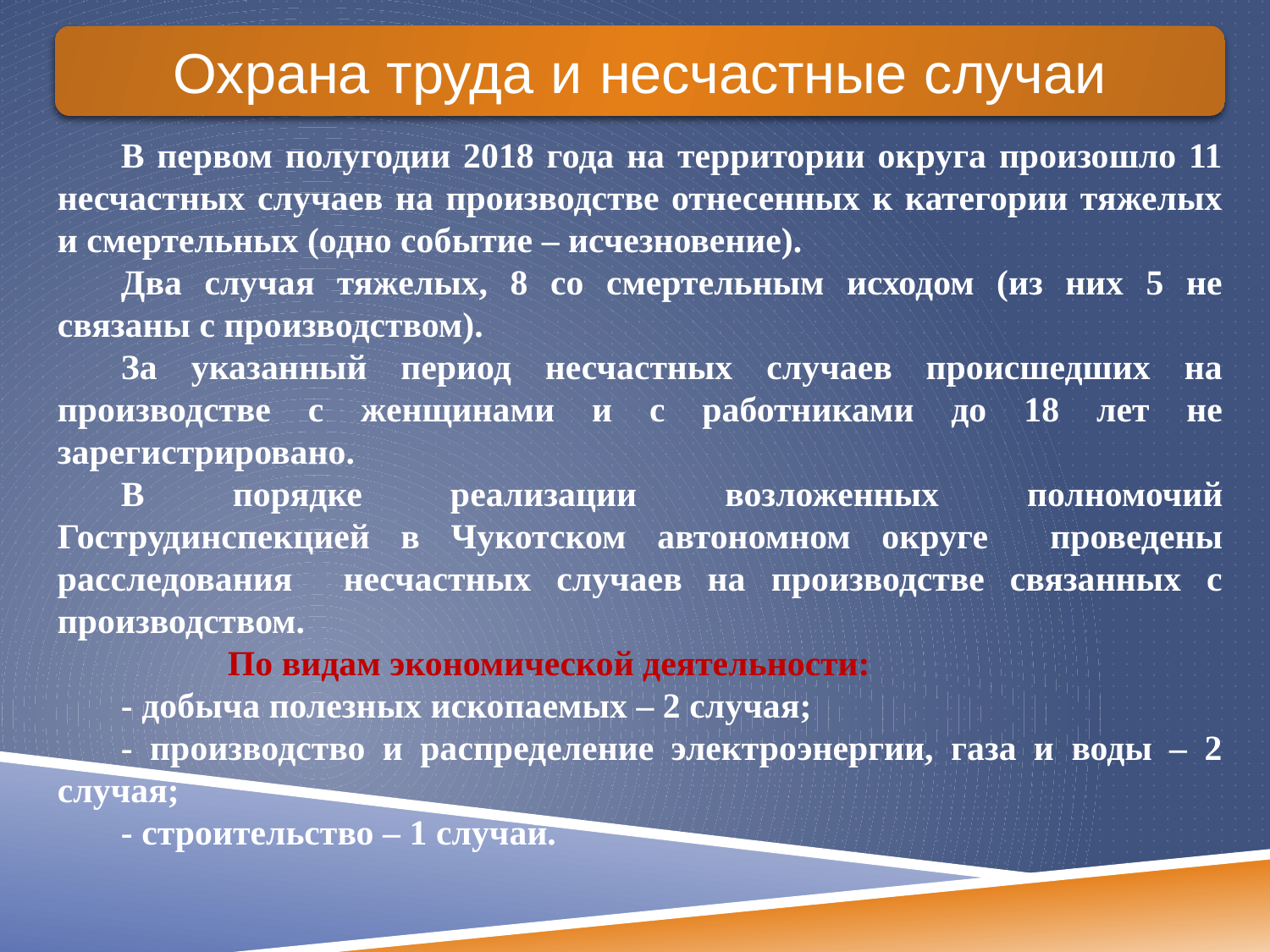

Охрана труда и несчастные случаи
В первом полугодии 2018 года на территории округа произошло 11 несчастных случаев на производстве отнесенных к категории тяжелых и смертельных (одно событие – исчезновение).
Два случая тяжелых, 8 со смертельным исходом (из них 5 не связаны с производством).
За указанный период несчастных случаев происшедших на производстве с женщинами и с работниками до 18 лет не зарегистрировано.
В порядке реализации возложенных полномочий Гострудинспекцией в Чукотском автономном округе  проведены расследования  несчастных случаев на производстве связанных с производством.
            По видам экономической деятельности:
- добыча полезных ископаемых – 2 случая;
- производство и распределение электроэнергии, газа и воды – 2 случая;
- строительство – 1 случай.